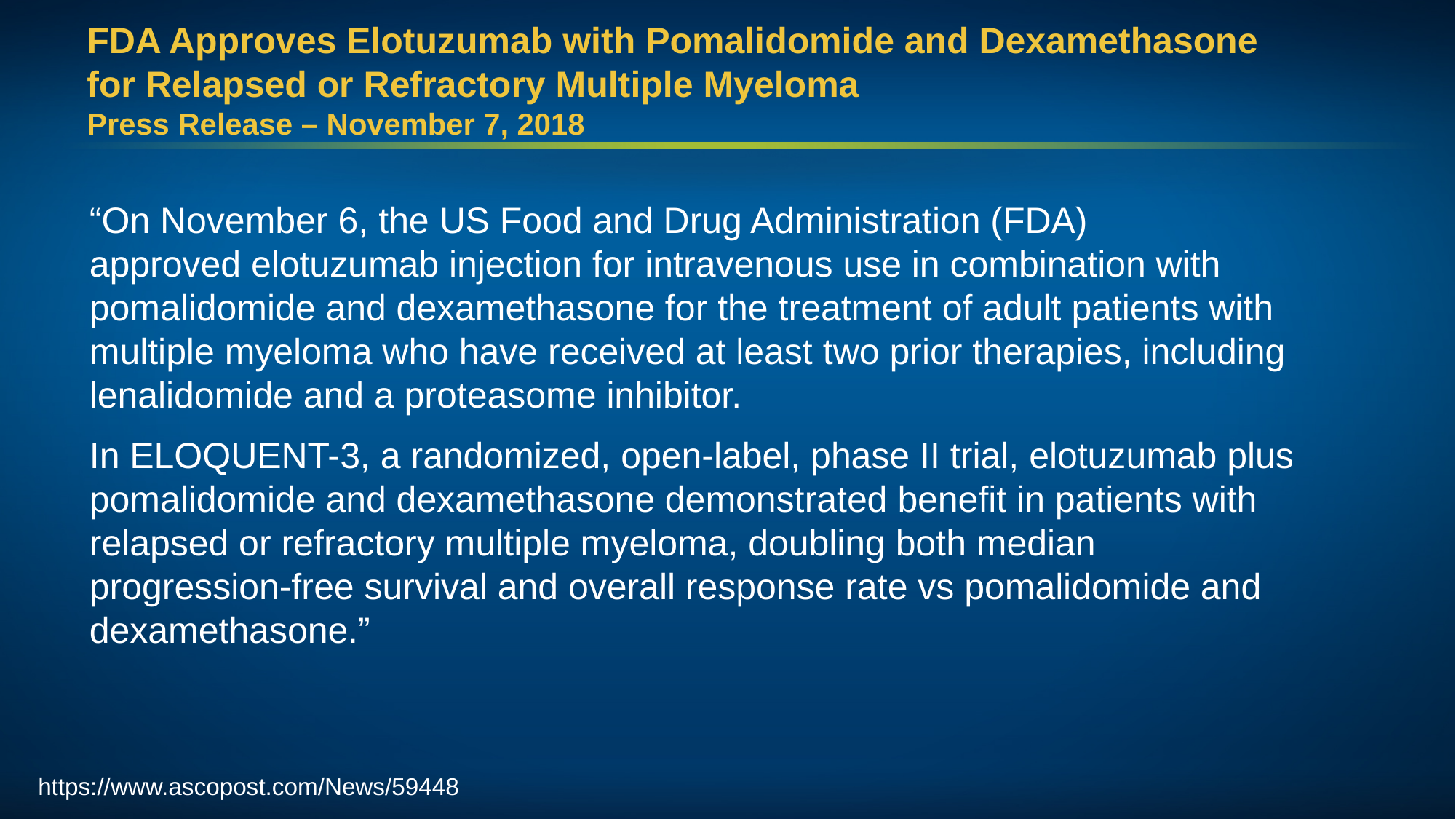

# FDA Approves Elotuzumab with Pomalidomide and Dexamethasone for Relapsed or Refractory Multiple Myeloma Press Release – November 7, 2018
“On November 6, the US Food and Drug Administration (FDA) approved elotuzumab injection for intravenous use in combination with pomalidomide and dexamethasone for the treatment of adult patients with multiple myeloma who have received at least two prior therapies, including lenalidomide and a proteasome inhibitor.
In ELOQUENT-3, a randomized, open-label, phase II trial, elotuzumab plus pomalidomide and dexamethasone demonstrated benefit in patients with relapsed or refractory multiple myeloma, doubling both median progression-free survival and overall response rate vs pomalidomide and dexamethasone.”
https://www.ascopost.com/News/59448